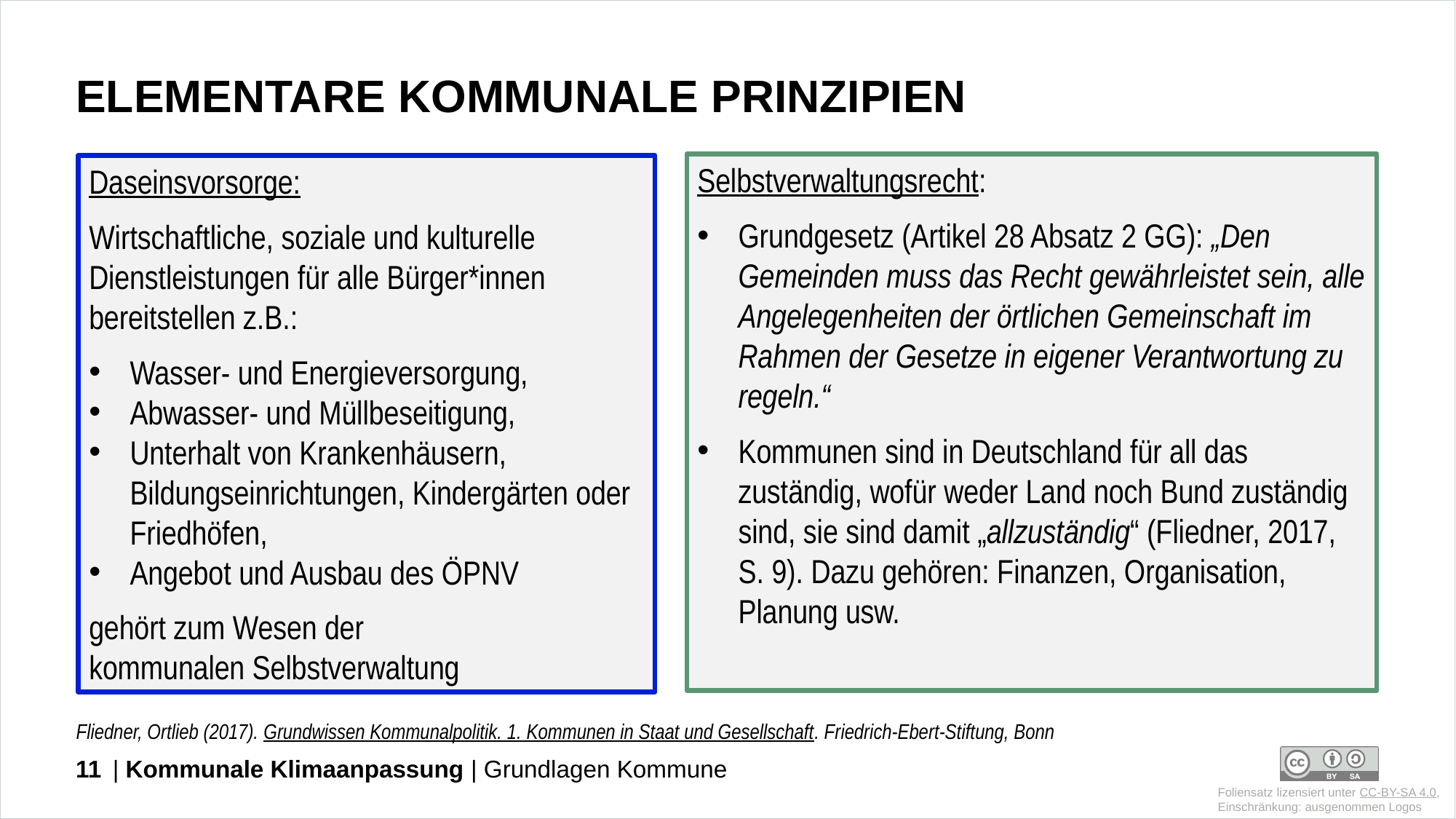

# Elementare kommunale Prinzipien
Selbstverwaltungsrecht:
Grundgesetz (Artikel 28 Absatz 2 GG): „Den Gemeinden muss das Recht gewährleistet sein, alle Angelegenheiten der örtlichen Gemeinschaft im Rahmen der Gesetze in eigener Verantwortung zu regeln.“
Kommunen sind in Deutschland für all das zuständig, wofür weder Land noch Bund zuständig sind, sie sind damit „allzuständig“ (Fliedner, 2017, S. 9). Dazu gehören: Finanzen, Organisation, Planung usw.

Daseinsvorsorge:
Wirtschaftliche, soziale und kulturelle Dienstleistungen für alle Bürger*innen bereitstellen z.B.:
Wasser- und Energieversorgung,
Abwasser- und Müllbeseitigung,
Unterhalt von Krankenhäusern, Bildungseinrichtungen, Kindergärten oder Friedhöfen,
Angebot und Ausbau des ÖPNV
gehört zum Wesen der kommunalen Selbstverwaltung
Fliedner, Ortlieb (2017). Grundwissen Kommunalpolitik. 1. Kommunen in Staat und Gesellschaft. Friedrich-Ebert-Stiftung, Bonn
11
| Kommunale Klimaanpassung | Grundlagen Kommune